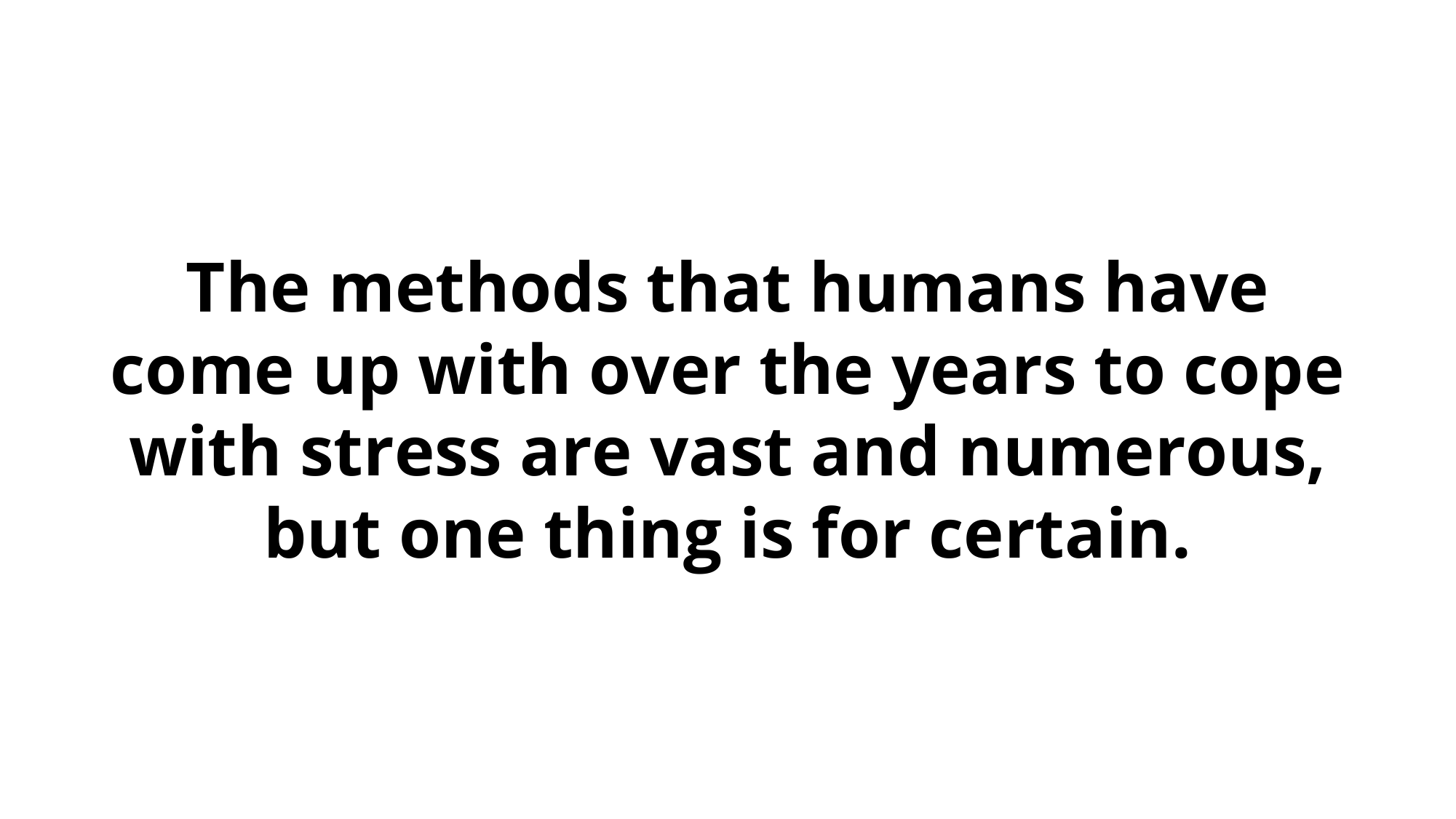

The methods that humans have come up with over the years to cope with stress are vast and numerous, but one thing is for certain.